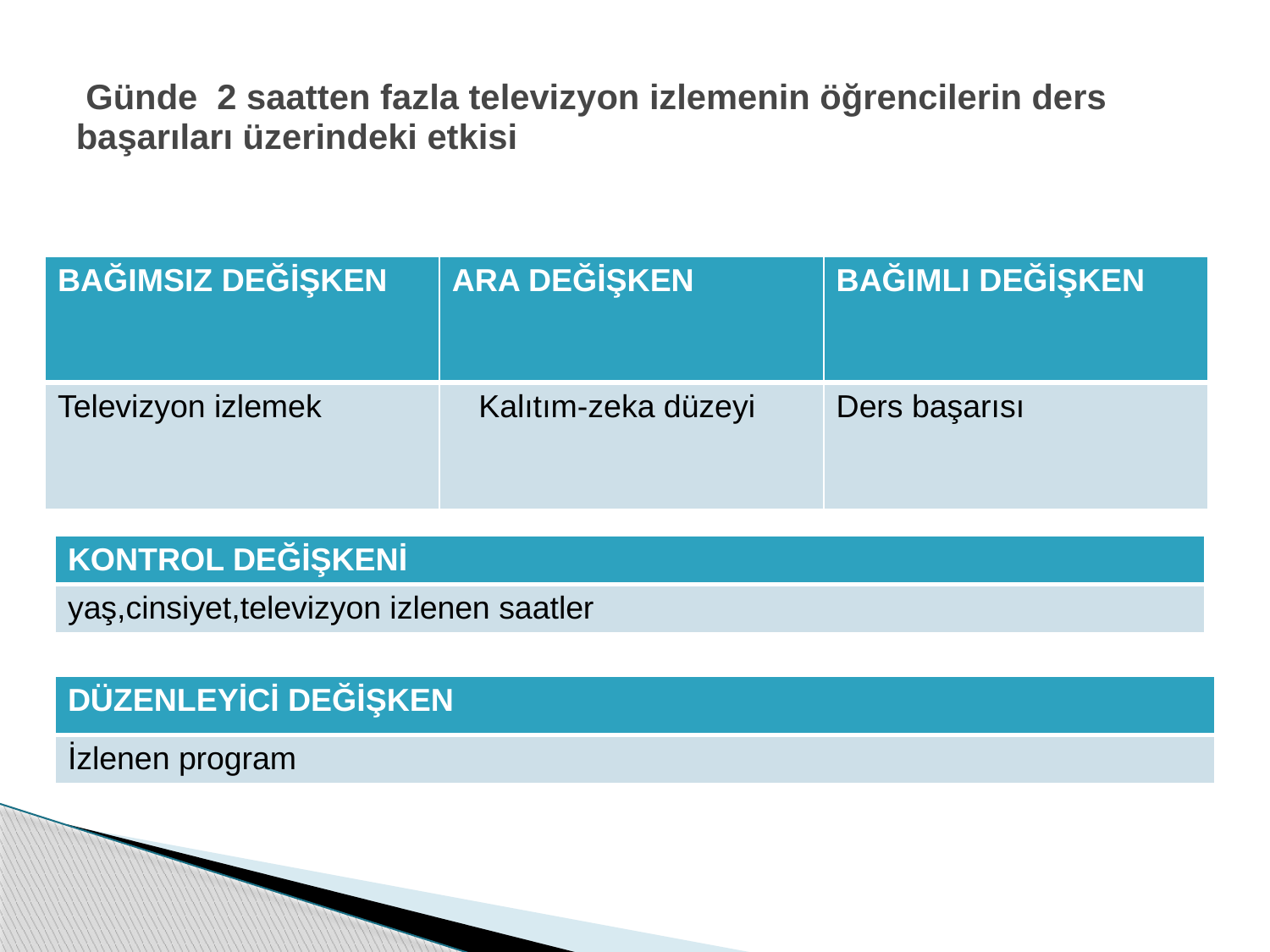

# Günde  2 saatten fazla televizyon izlemenin öğrencilerin ders başarıları üzerindeki etkisi
| BAĞIMSIZ DEĞİŞKEN | ARA DEĞİŞKEN | BAĞIMLI DEĞİŞKEN |
| --- | --- | --- |
| Televizyon izlemek | Kalıtım-zeka düzeyi | Ders başarısı |
| KONTROL DEĞİŞKENİ |
| --- |
| yaş,cinsiyet,televizyon izlenen saatler |
| DÜZENLEYİCİ DEĞİŞKEN |
| --- |
| İzlenen program |